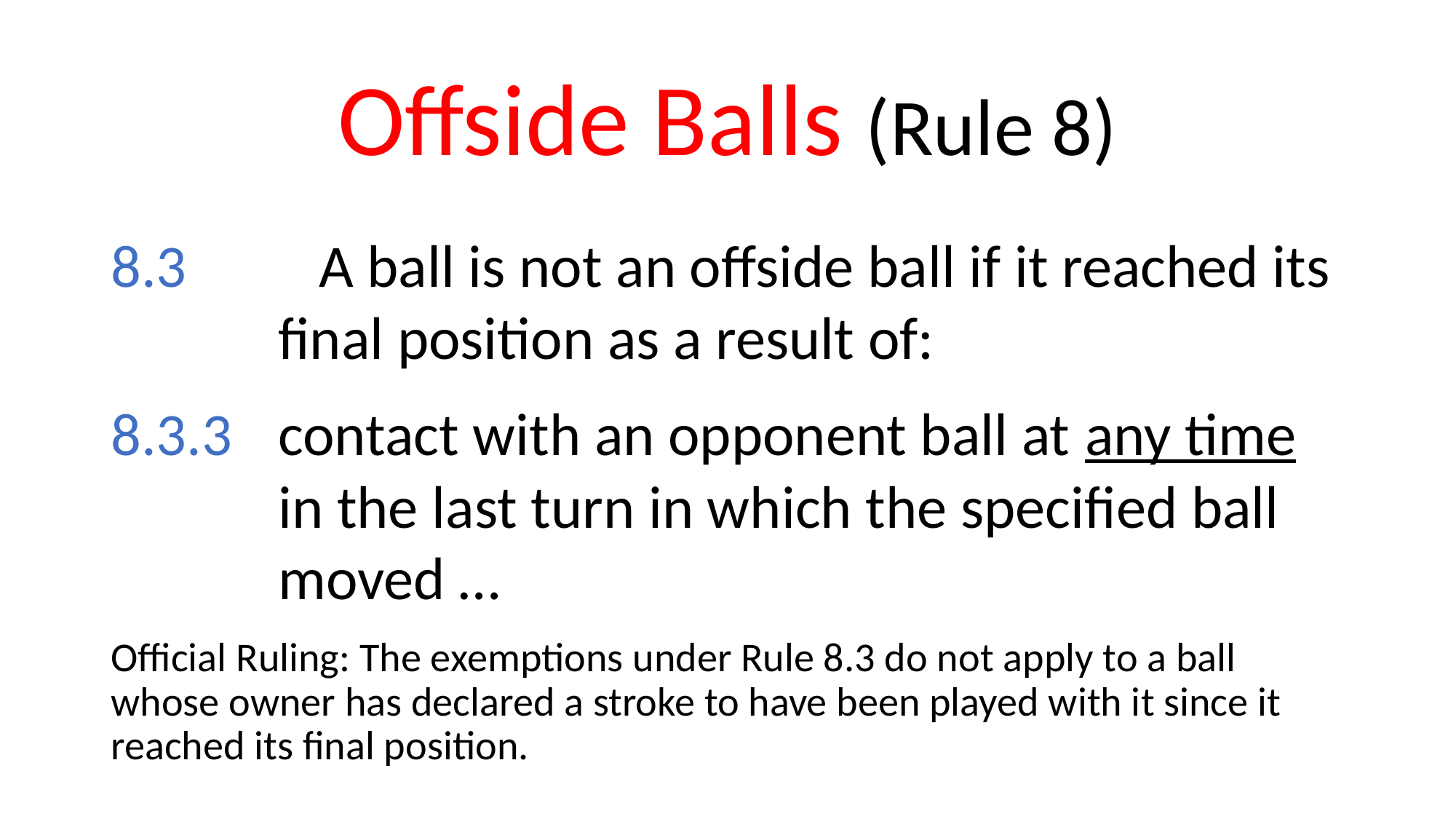

# Offside Balls (Rule 8)
8.3	   A ball is not an offside ball if it reached its final position as a result of:
8.3.3	contact with an opponent ball at any time in the last turn in which the specified ball moved …
Official Ruling: The exemptions under Rule 8.3 do not apply to a ball whose owner has declared a stroke to have been played with it since it reached its final position.